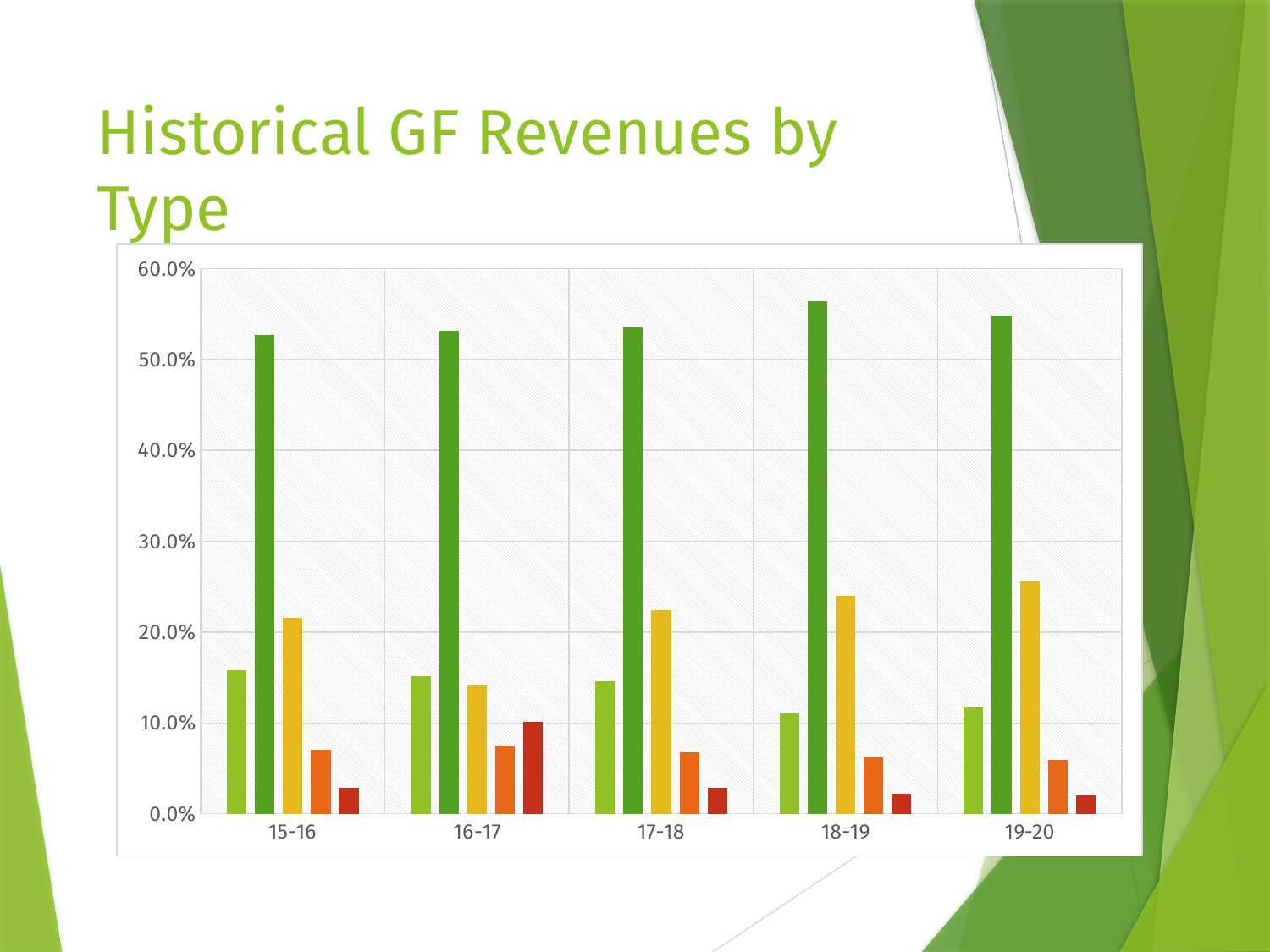

# Historical GF Revenues by Type

### Chart

| Category |  |  |  |  |  |
|---|---|---|---|---|---|
| 15-16 | 0.15766081447315422 | 0.5272679574214986 | 0.21608866045656755 | 0.07058081090093193 | 0.028401756747847683 |
| 16-17 | 0.15159748581723756 | 0.5311618303070399 | 0.14120669407128048 | 0.07507627952055082 | 0.10095771028389124 |
| 17-18 | 0.1455307686052354 | 0.5348444460118182 | 0.22372216770199413 | 0.06752749510975811 | 0.028375122571194126 |
| 18-19 | 0.11081580833483917 | 0.5640258386983173 | 0.2404209186744564 | 0.062364298585334724 | 0.02237313570705236 |
| 19-20 | 0.11694559787045881 | 0.5484021185640714 | 0.2560748270658783 | 0.05880245086504591 | 0.019775005634545567 |